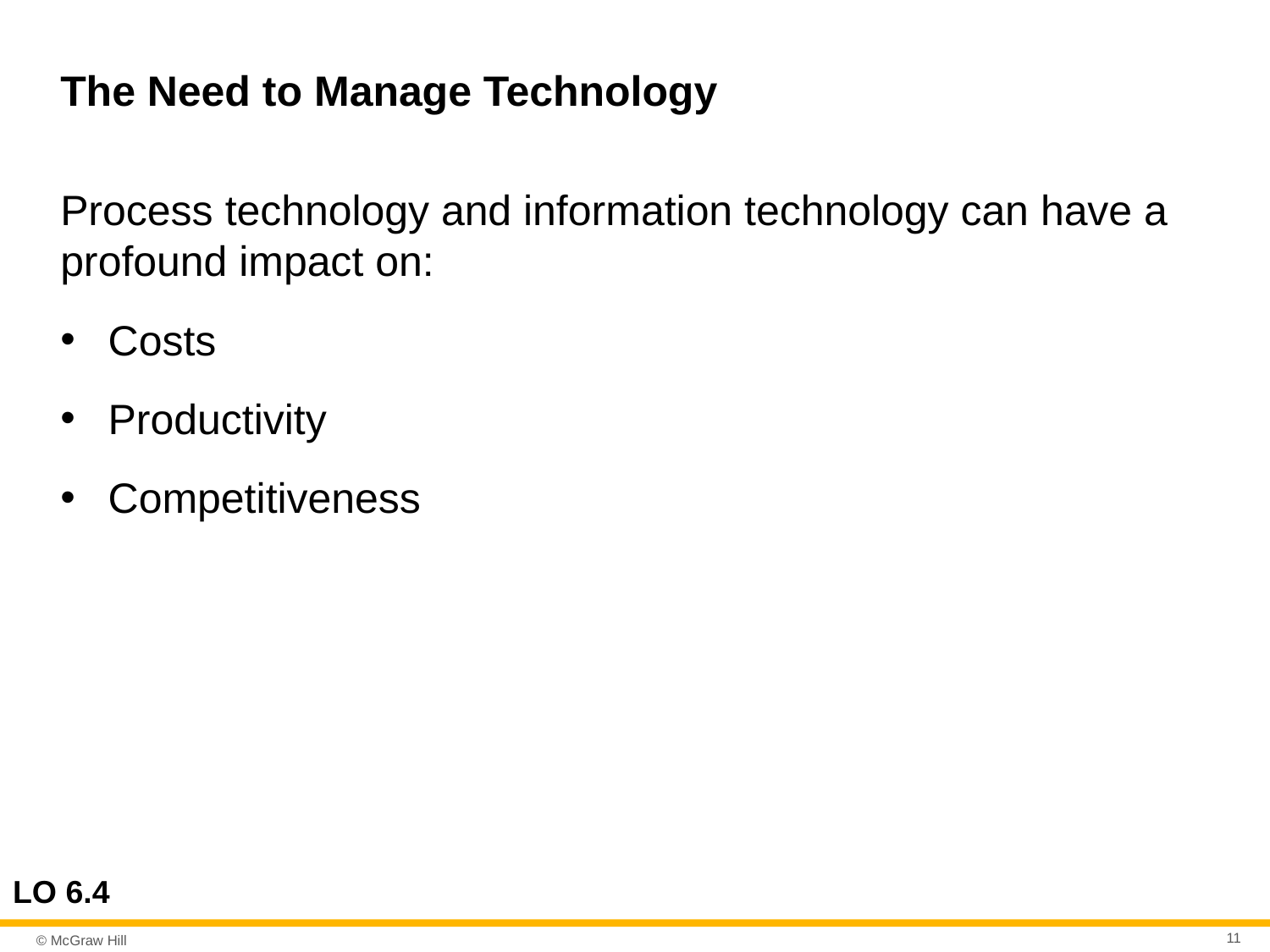

# The Need to Manage Technology
Process technology and information technology can have a profound impact on:
Costs
Productivity
Competitiveness
LO 6.4